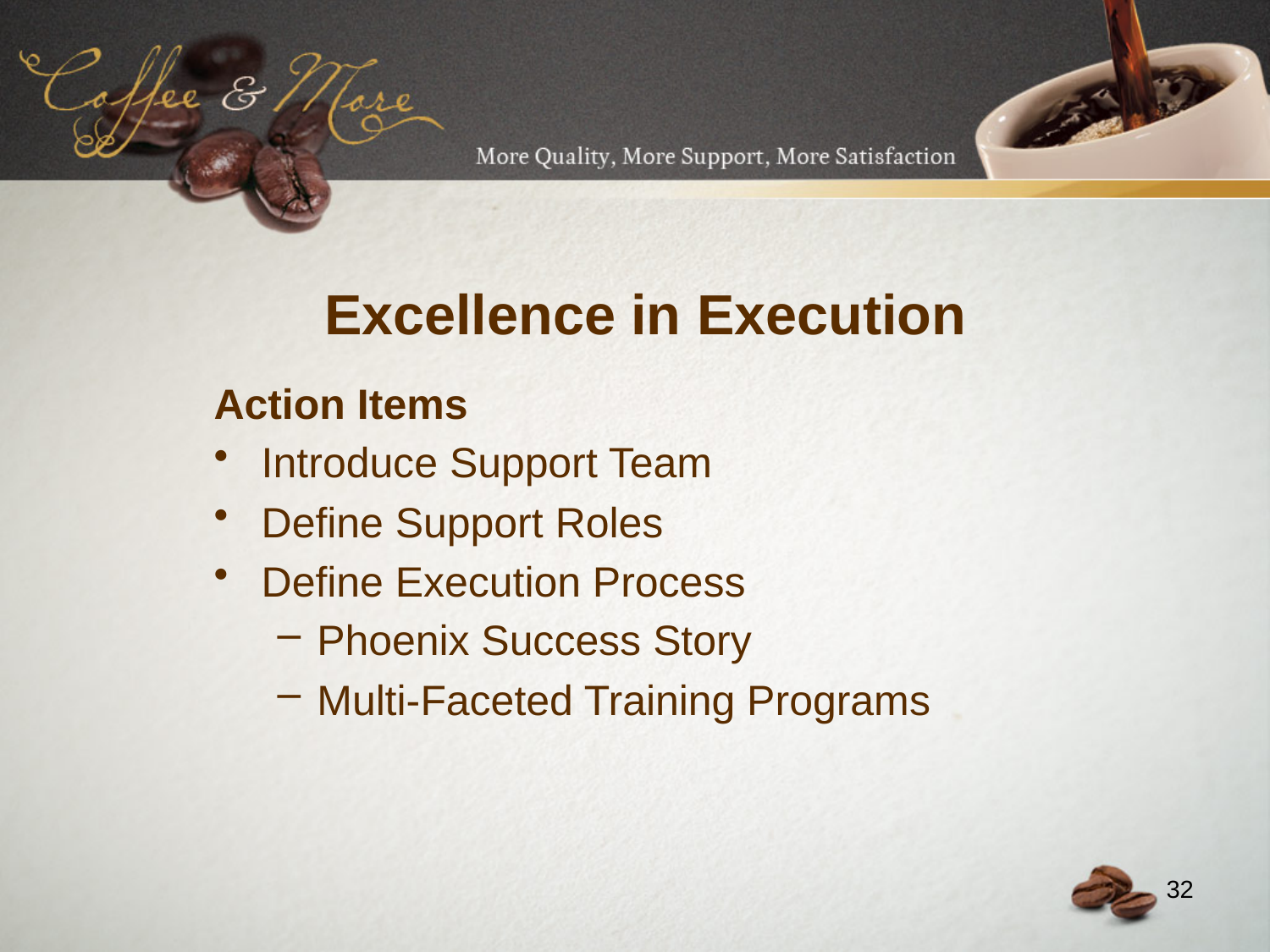

# Excellence in Execution
Action Items
Introduce Support Team
Define Support Roles
Define Execution Process
Phoenix Success Story
Multi-Faceted Training Programs

32